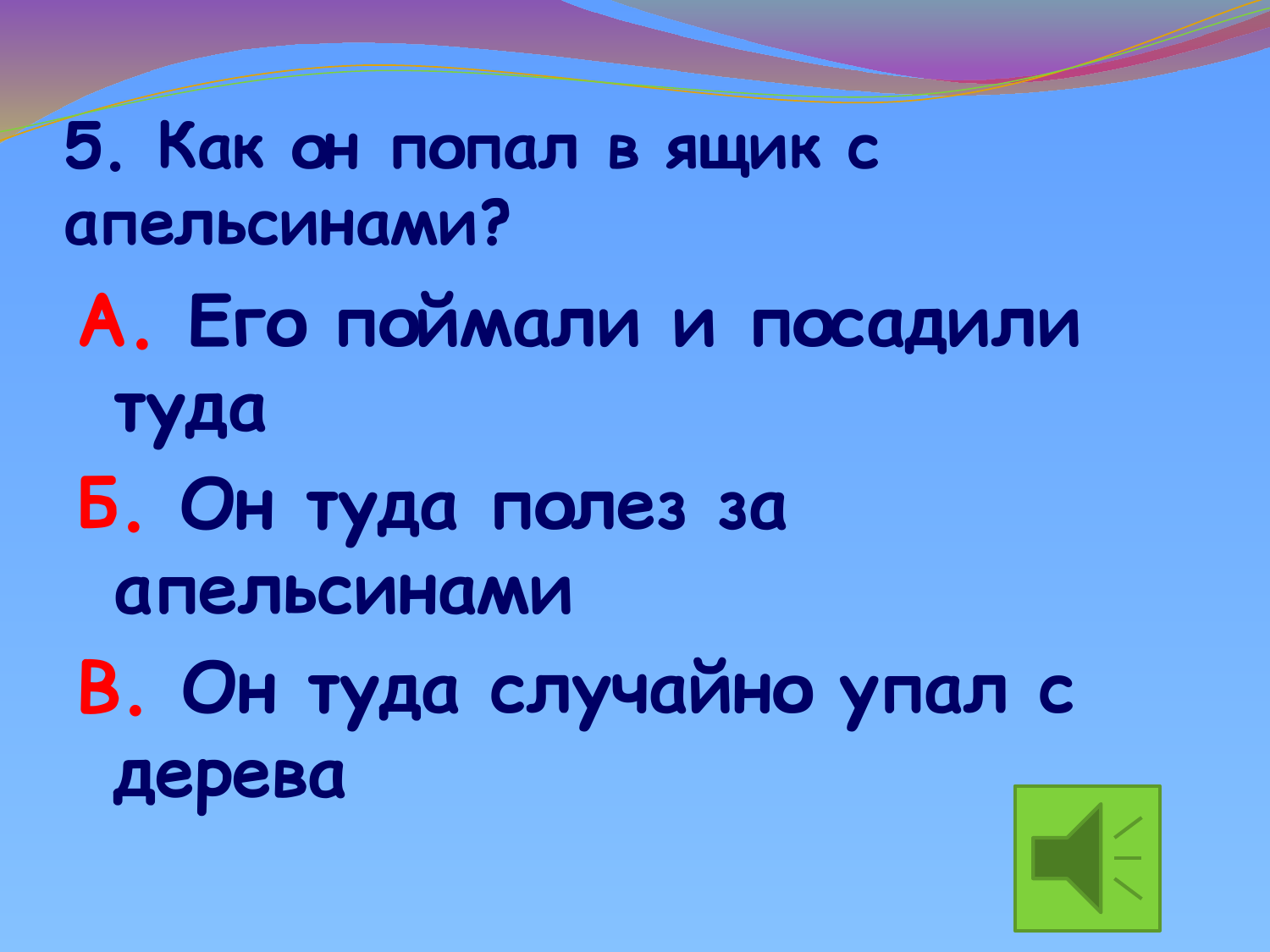

# 5. Как он попал в ящик с апельсинами?
А. Его поймали и посадили туда
Б. Он туда полез за апельсинами
В. Он туда случайно упал с дерева